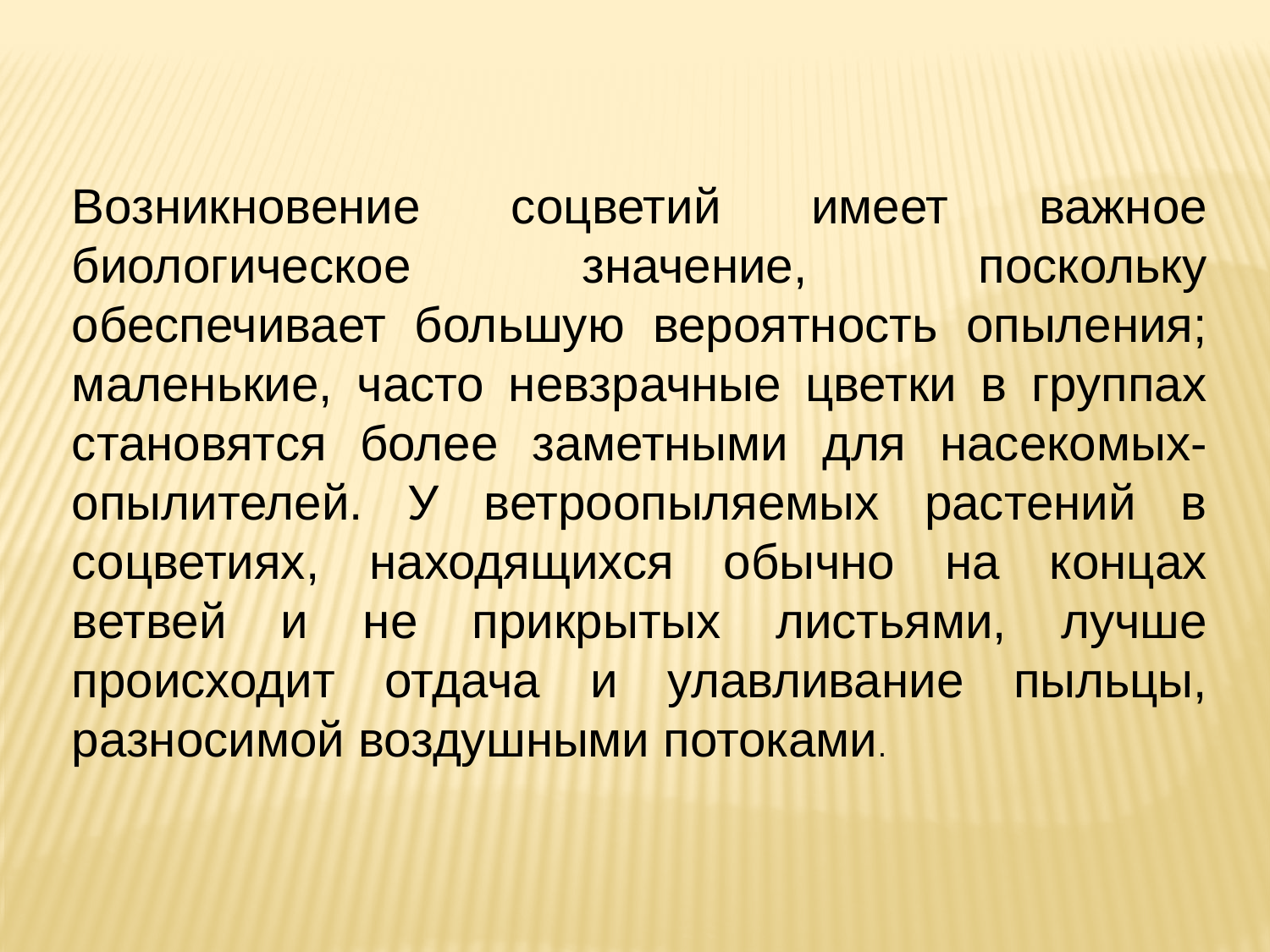

Возникновение соцветий имеет важное биологическое значение, поскольку обеспечивает большую вероятность опыления; маленькие, часто невзрачные цветки в группах становятся более заметными для насекомых-опылителей. У ветроопыляемых растений в соцветиях, находящихся обычно на концах ветвей и не прикрытых листьями, лучше происходит отдача и улавливание пыльцы, разносимой воздушными потоками.